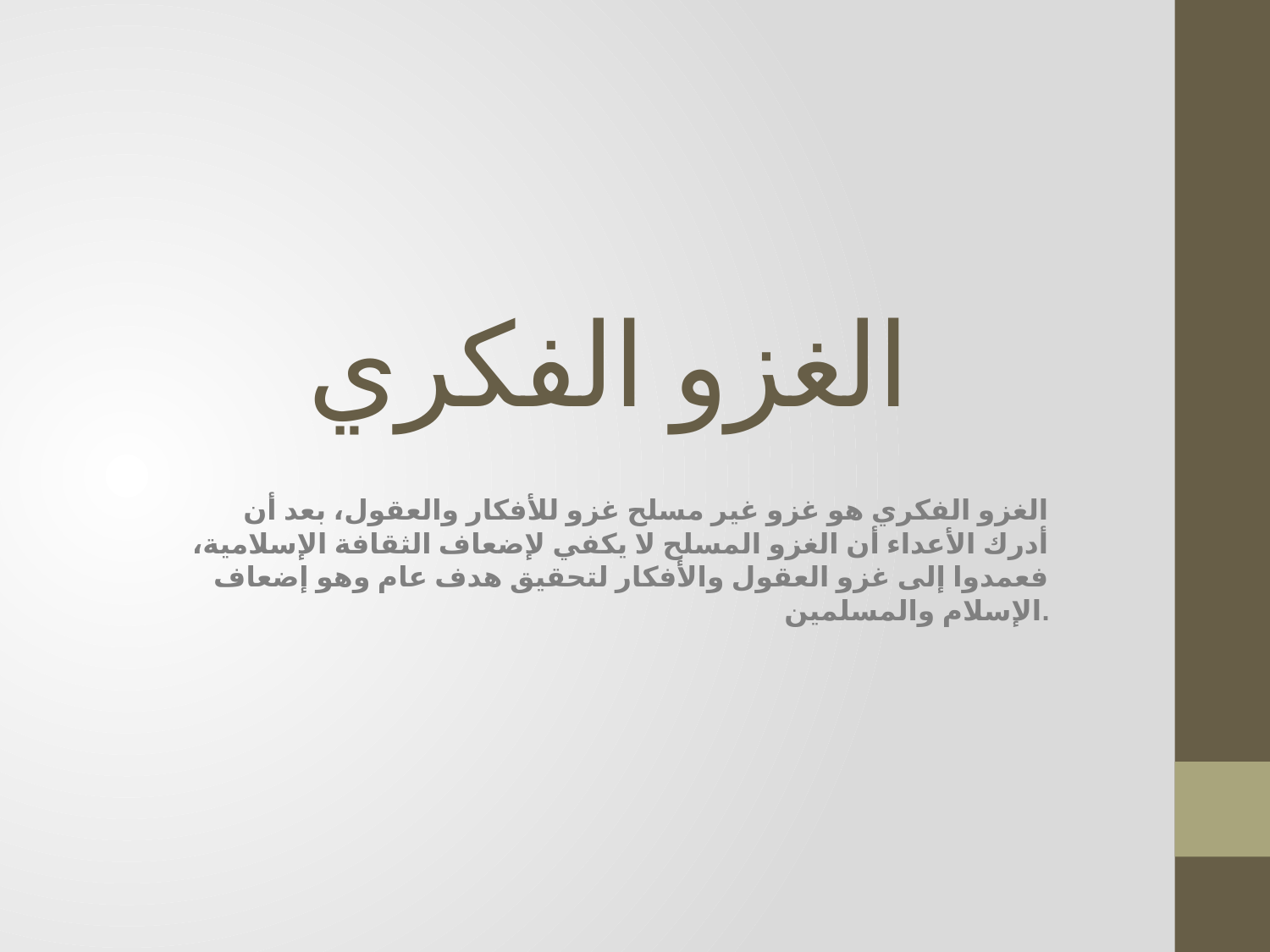

# الغزو الفكري
الغزو الفكري هو غزو غير مسلح غزو للأفكار والعقول، بعد أن أدرك الأعداء أن الغزو المسلح لا يكفي لإضعاف الثقافة الإسلامية، فعمدوا إلى غزو العقول والأفكار لتحقيق هدف عام وهو إضعاف الإسلام والمسلمين.